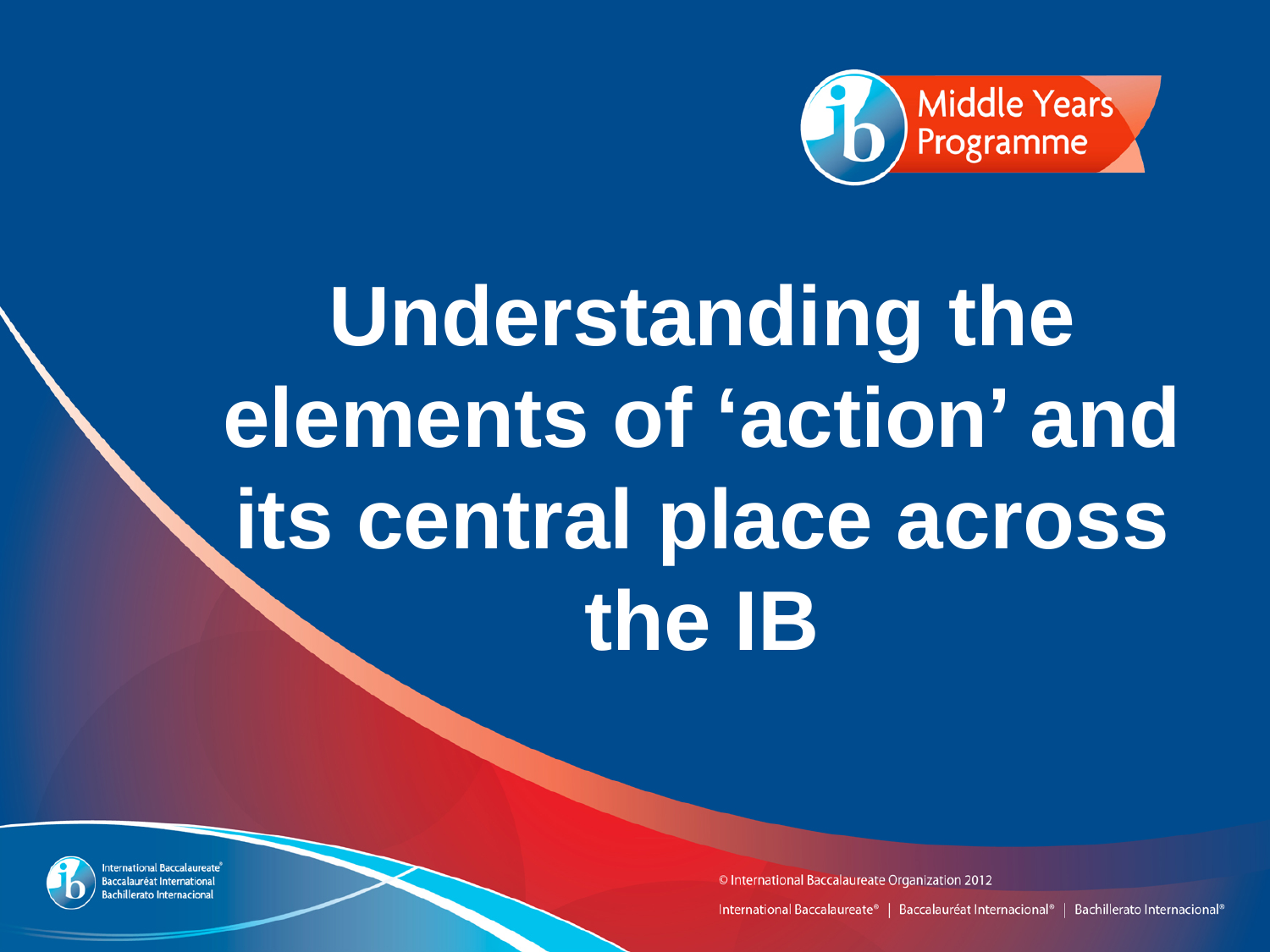

Understanding the elements of ‘action’ and its central place across the IB